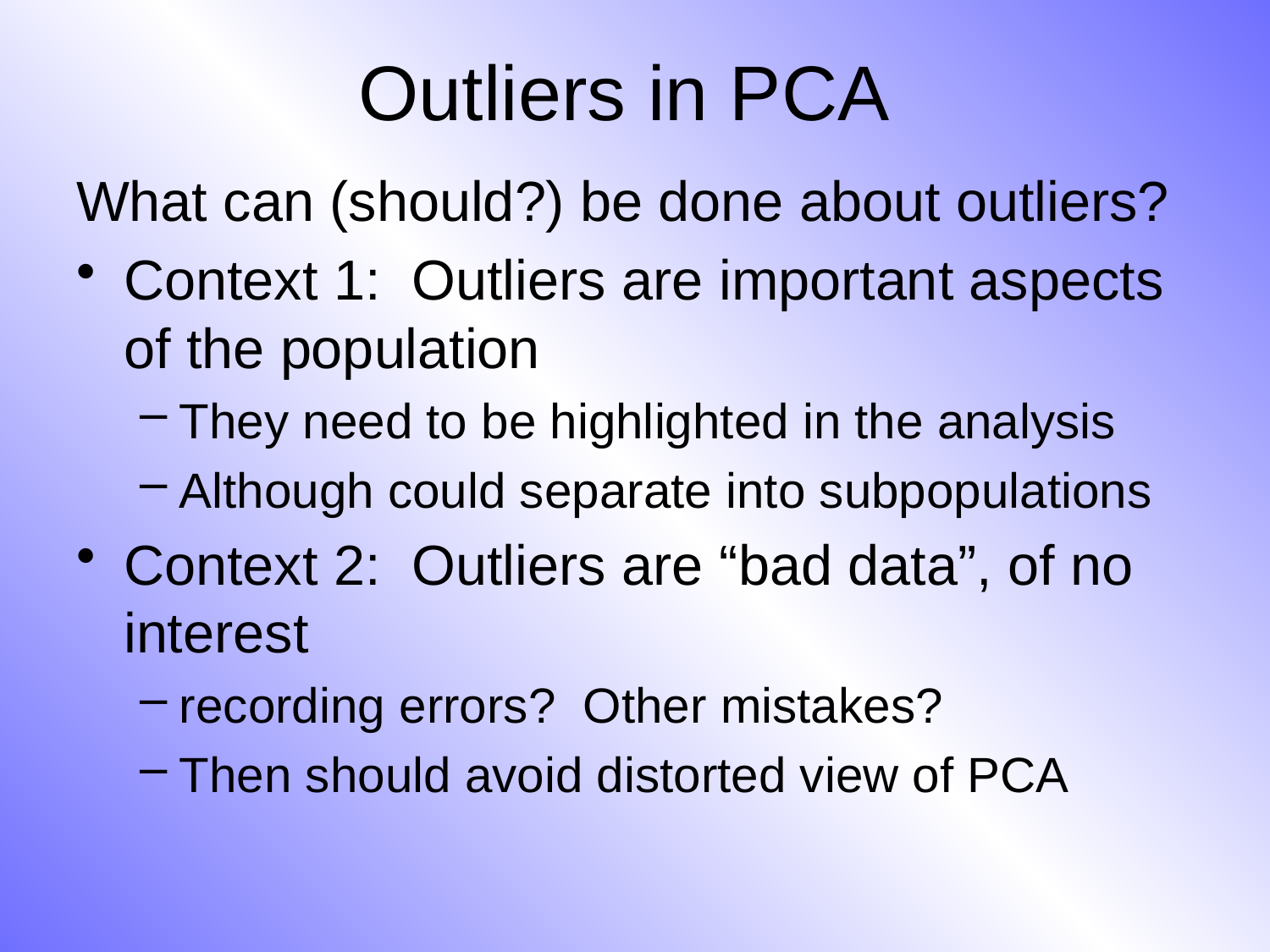

# Outliers in PCA
What can (should?) be done about outliers?
Context 1:  Outliers are important aspects of the population
They need to be highlighted in the analysis
Although could separate into subpopulations
Context 2:  Outliers are “bad data”, of no interest
recording errors?  Other mistakes?
Then should avoid distorted view of PCA